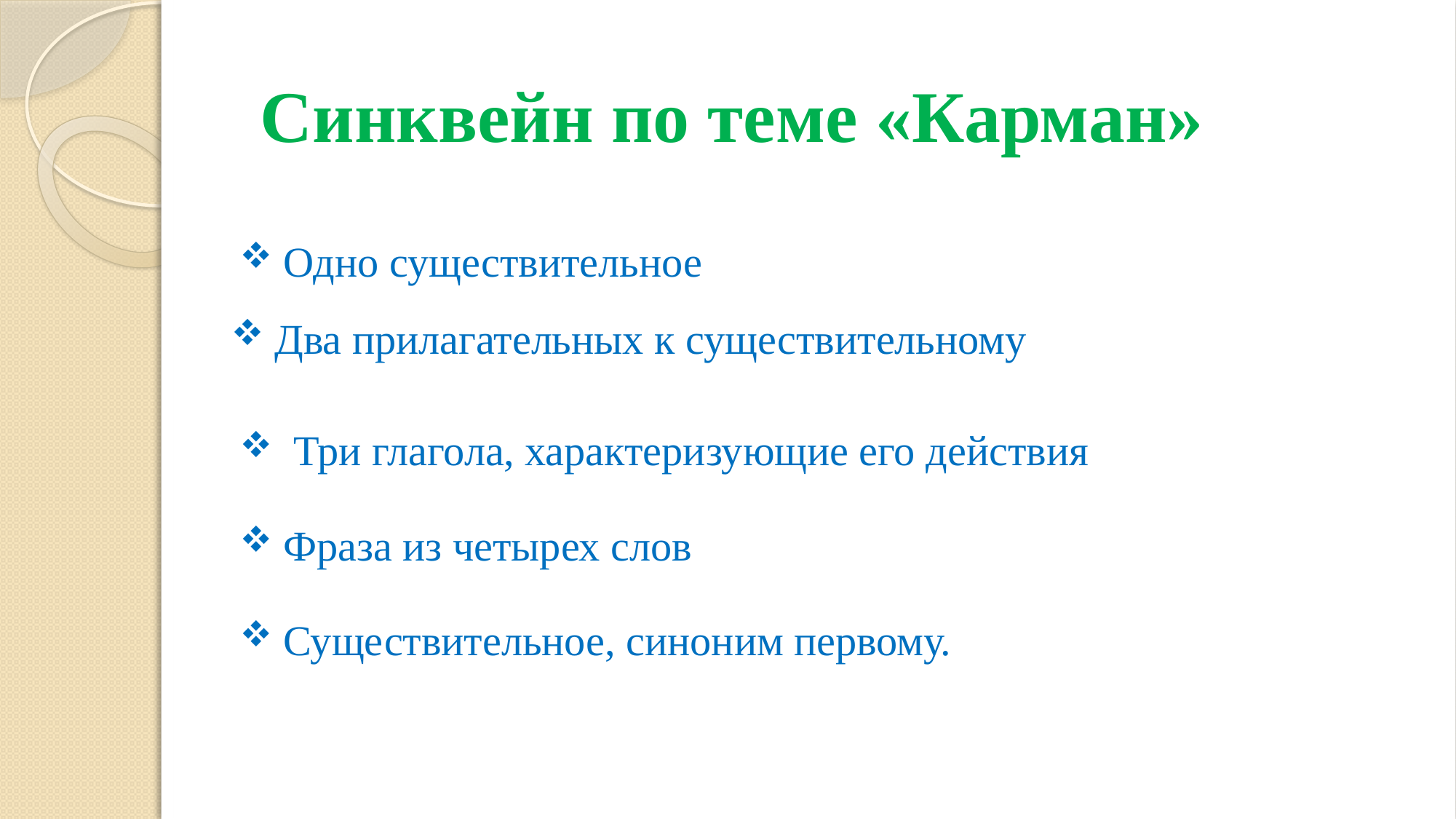

# Синквейн по теме «Карман»
 Одно существительное
 Два прилагательных к существительному
  Три глагола, характеризующие его действия
 Фраза из четырех слов
 Существительное, синоним первому.